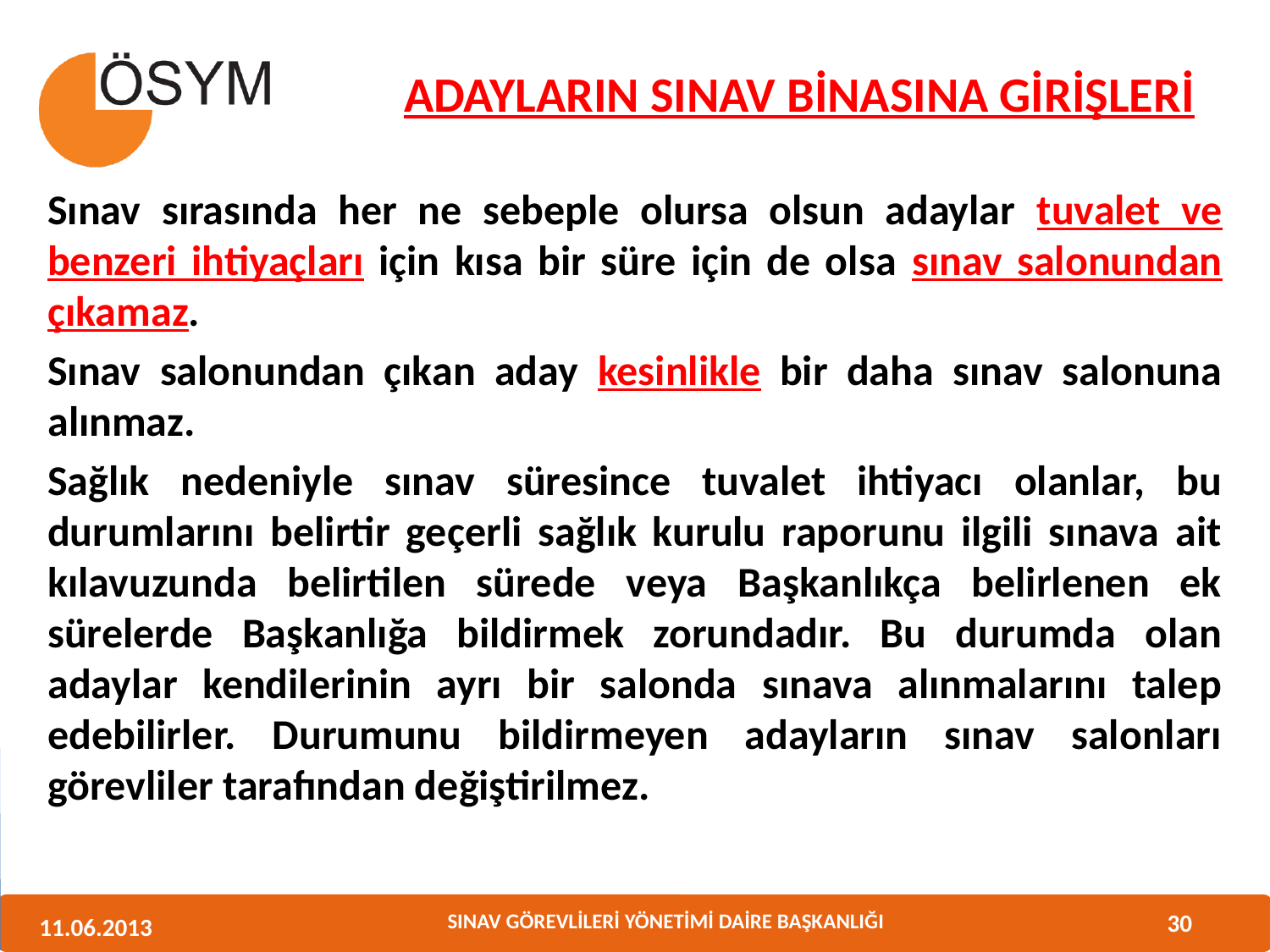

ADAYLARIN SINAV BİNASINA GİRİŞLERİ
Sınav sırasında her ne sebeple olursa olsun adaylar tuvalet ve benzeri ihtiyaçları için kısa bir süre için de olsa sınav salonundan çıkamaz.
Sınav salonundan çıkan aday kesinlikle bir daha sınav salonuna alınmaz.
Sağlık nedeniyle sınav süresince tuvalet ihtiyacı olanlar, bu durumlarını belirtir geçerli sağlık kurulu raporunu ilgili sınava ait kılavuzunda belirtilen sürede veya Başkanlıkça belirlenen ek sürelerde Başkanlığa bildirmek zorundadır. Bu durumda olan adaylar kendilerinin ayrı bir salonda sınava alınmalarını talep edebilirler. Durumunu bildirmeyen adayların sınav salonları görevliler tarafından değiştirilmez.
30
11.06.2013